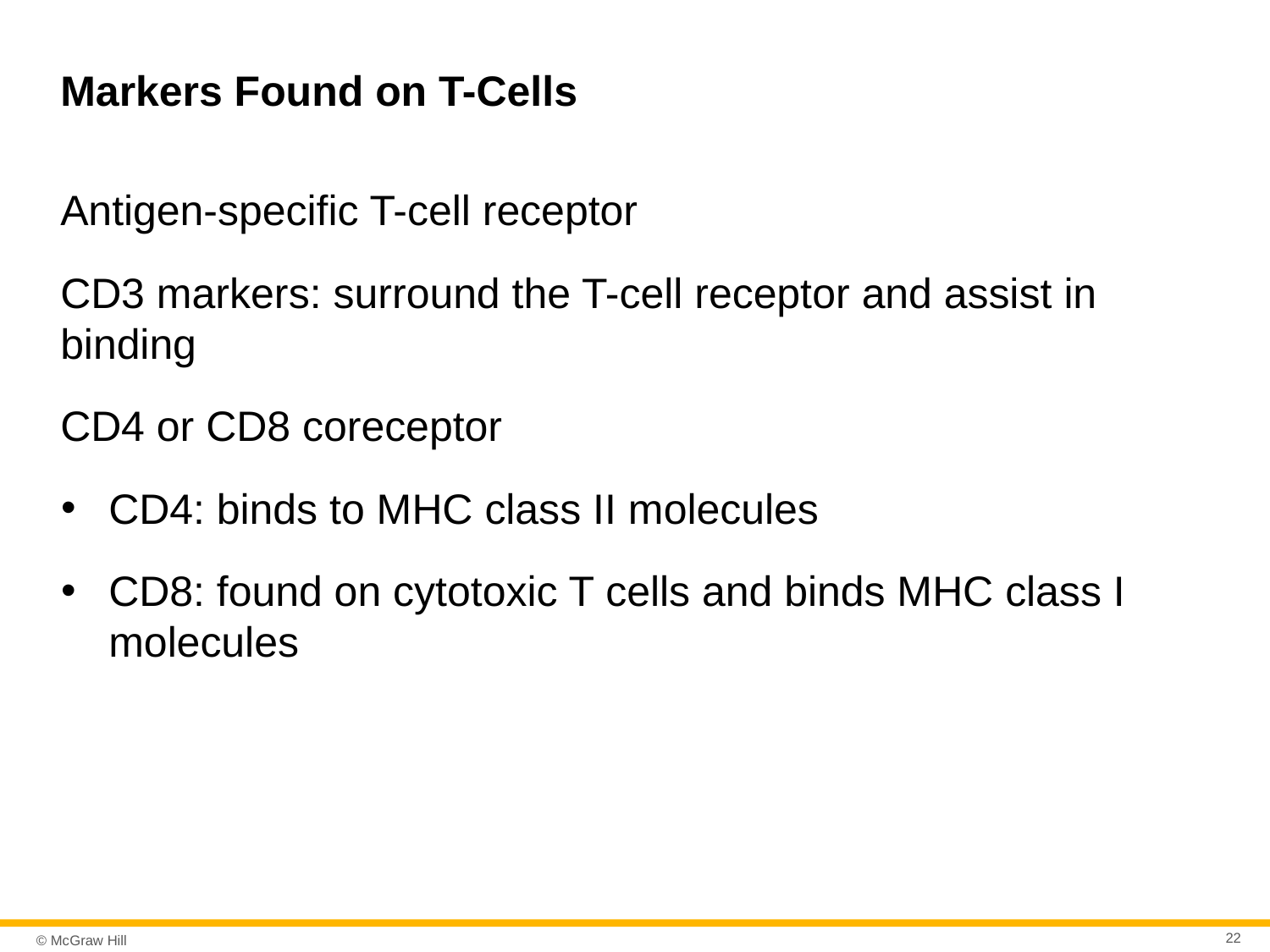

# Markers Found on T-Cells
Antigen-specific T-cell receptor
CD3 markers: surround the T-cell receptor and assist in binding
CD4 or CD8 coreceptor
CD4: binds to MHC class II molecules
CD8: found on cytotoxic T cells and binds MHC class I molecules